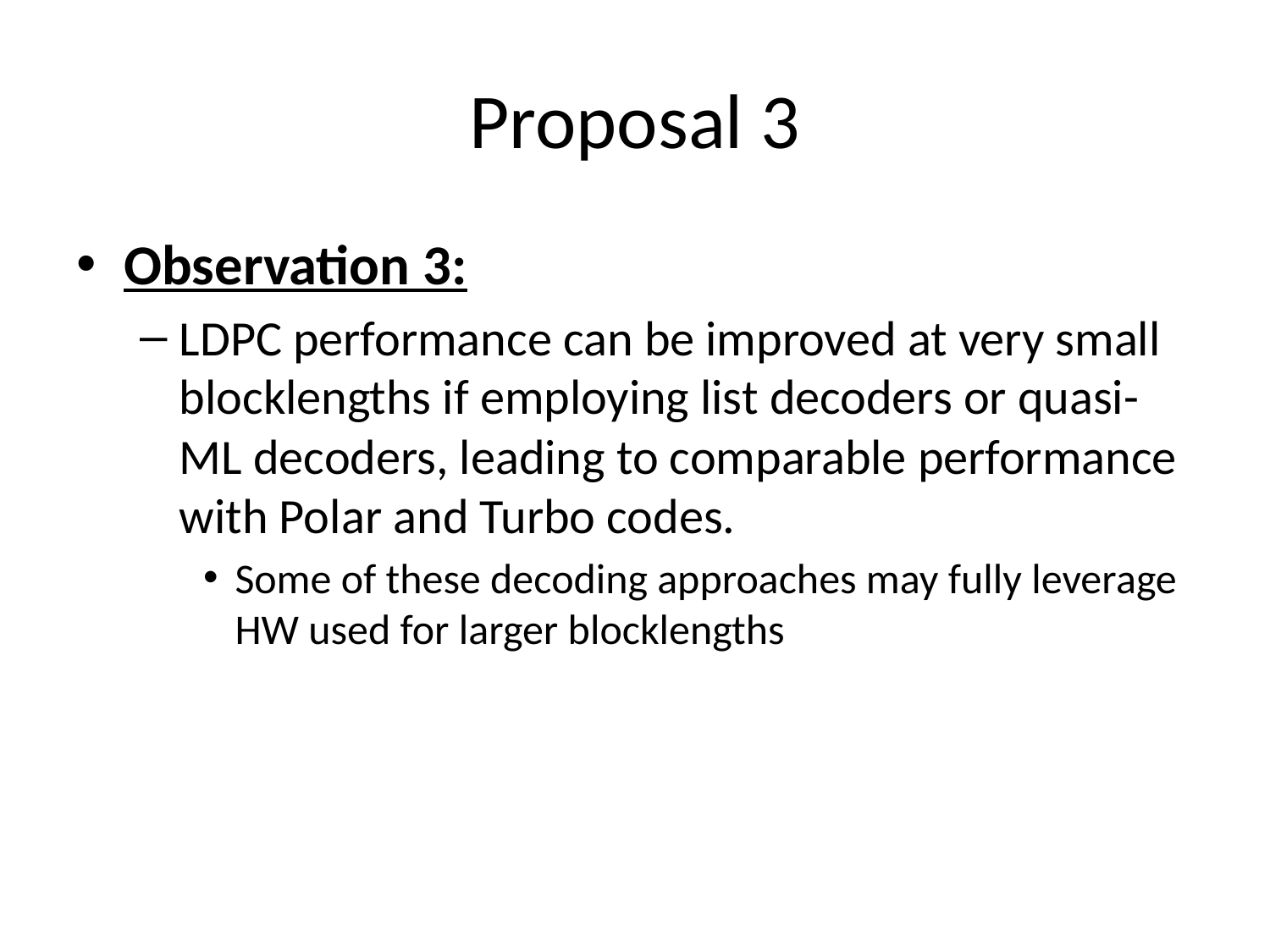

# Proposal 3
Observation 3:
LDPC performance can be improved at very small blocklengths if employing list decoders or quasi-ML decoders, leading to comparable performance with Polar and Turbo codes.
Some of these decoding approaches may fully leverage HW used for larger blocklengths